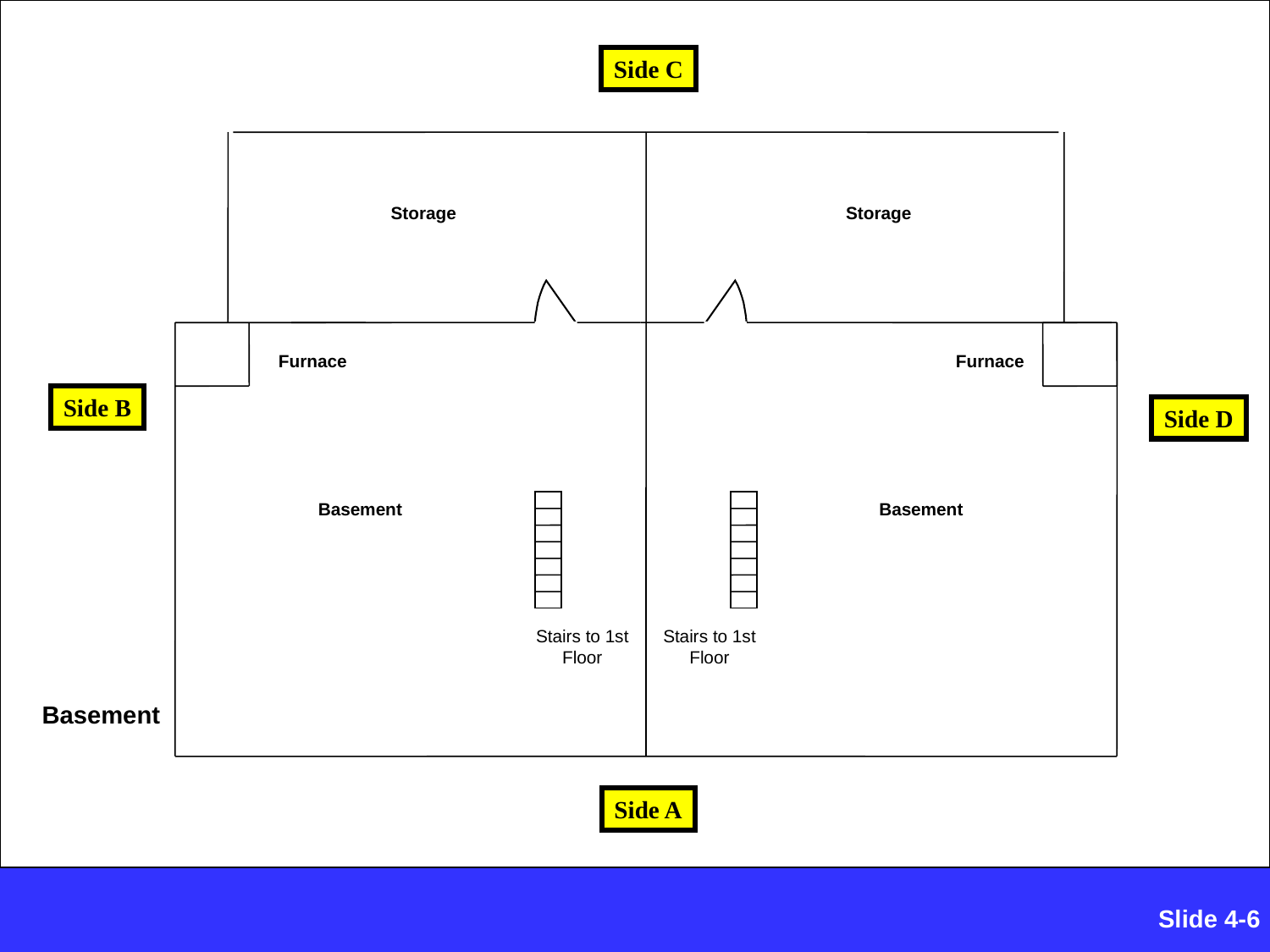

Side C

Storage
Storage

Furnace
Furnace
Side B

Side D
Basement

Basement
Stairs to 1st Floor
Stairs to 1st Floor
Basement

Side A
Slide 4-6